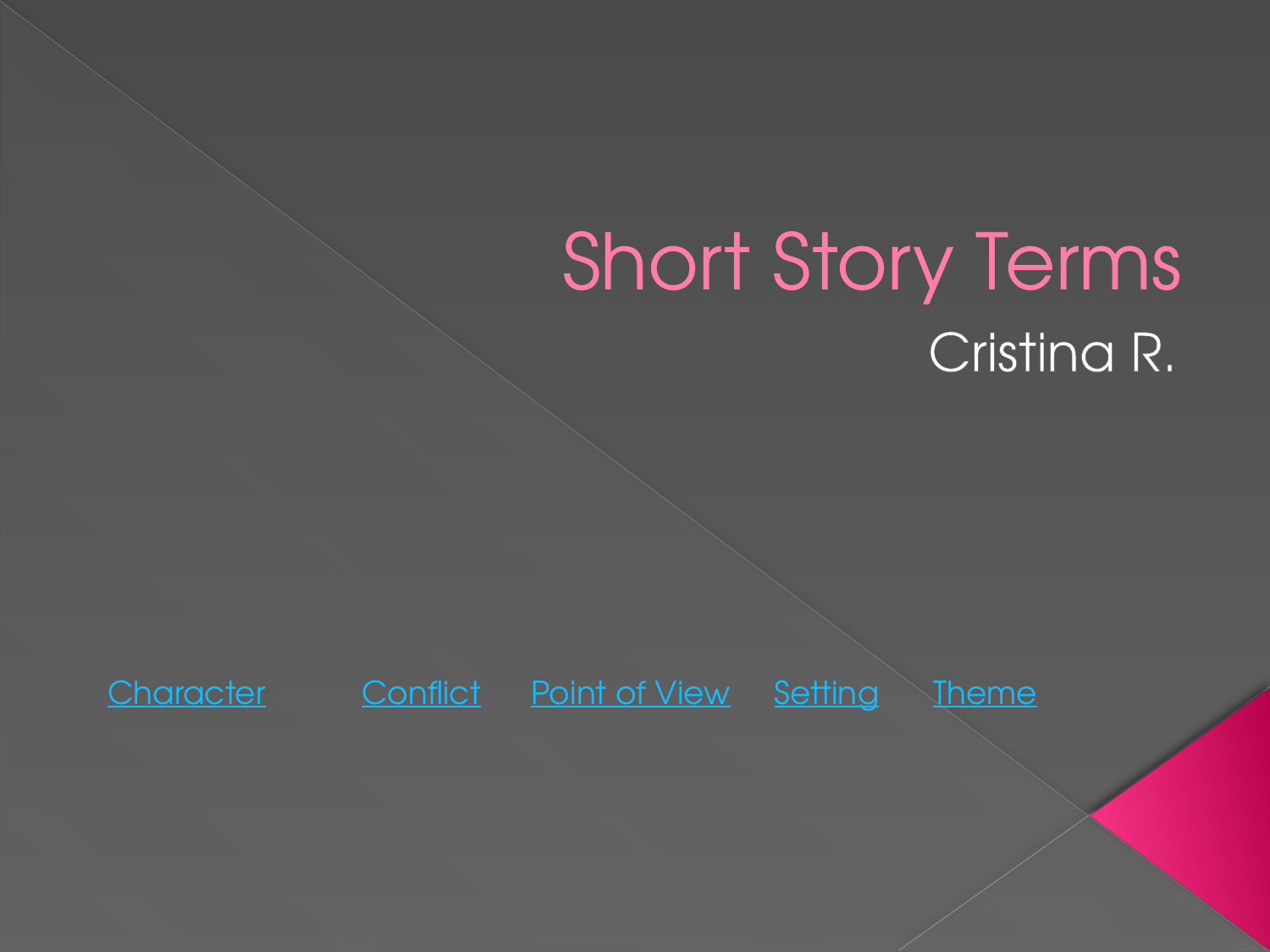

# Short Story Terms
Cristina R.
Character
Conflict
Point of View
Setting
Theme